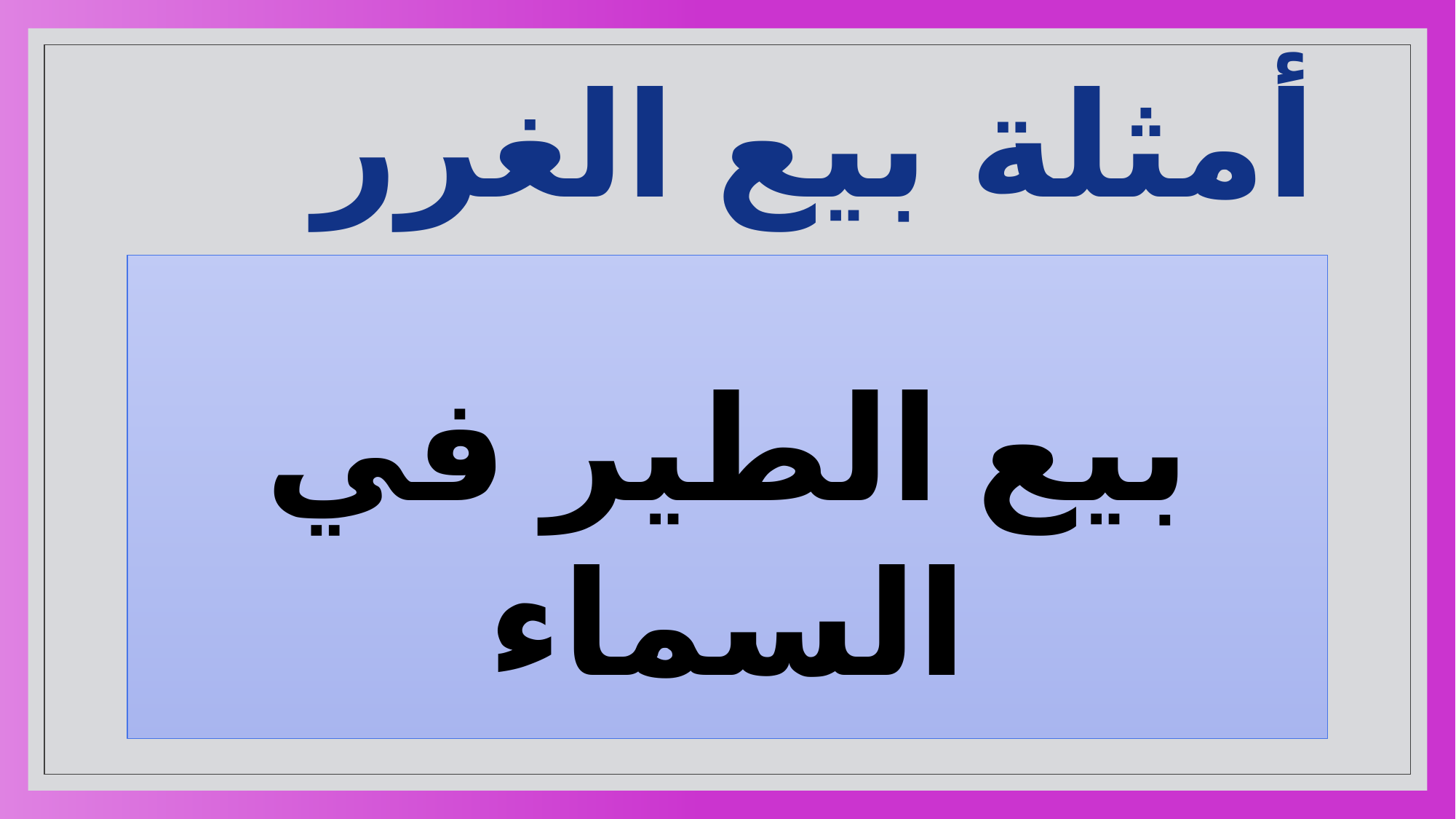

# أمثلة بيع الغرر

بيع الطير في السماء